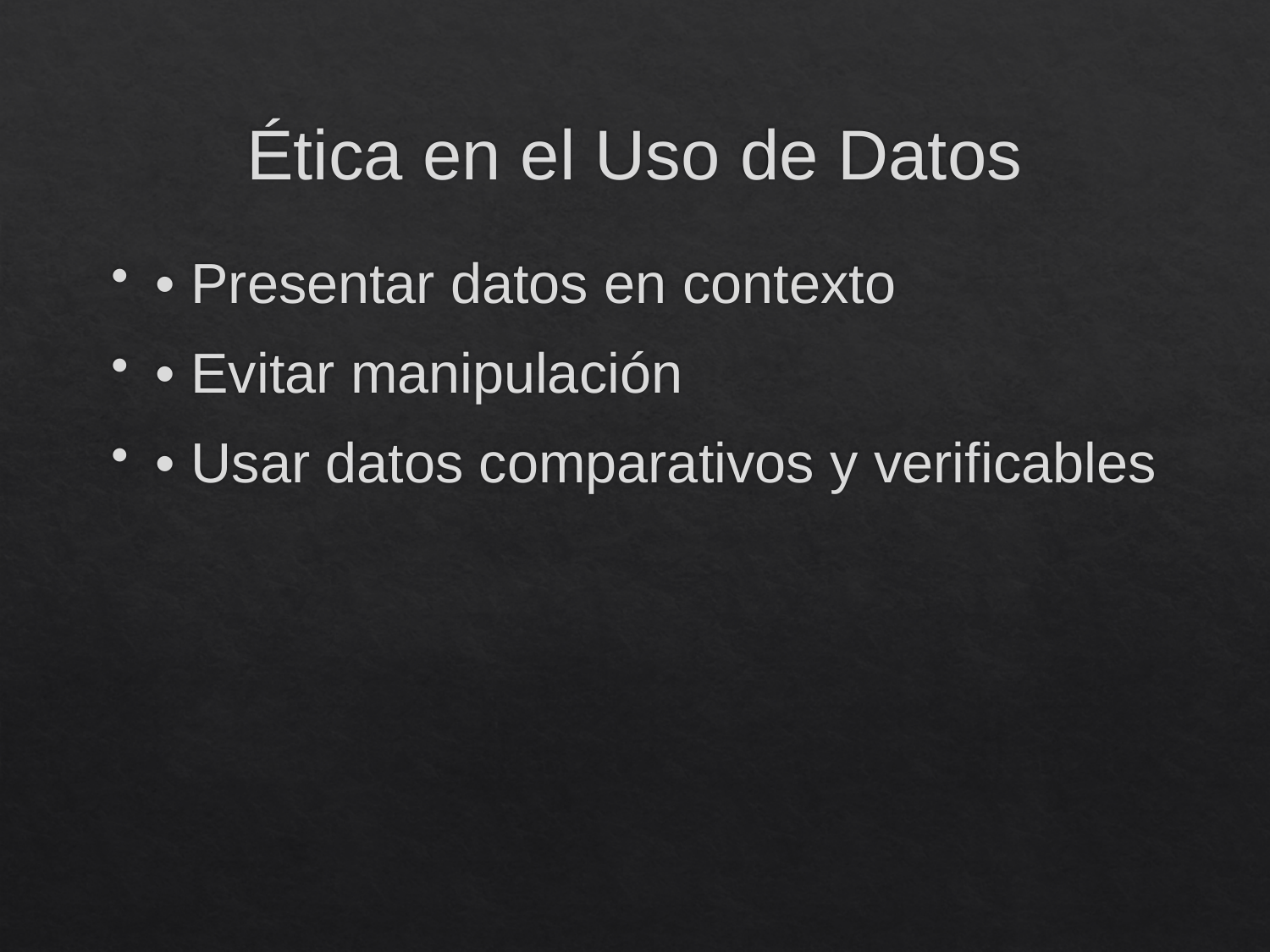

# Ética en el Uso de Datos
• Presentar datos en contexto
• Evitar manipulación
• Usar datos comparativos y verificables